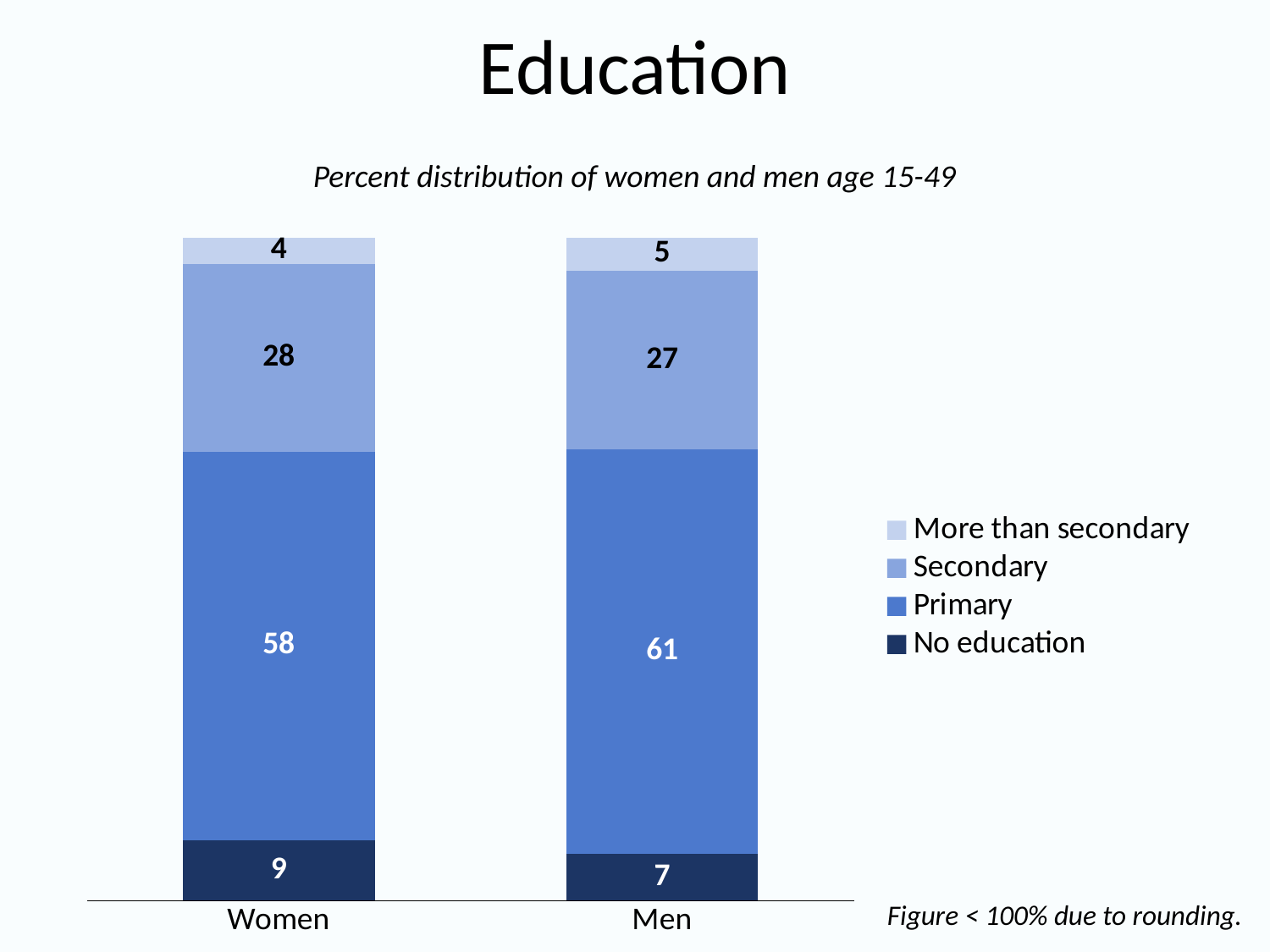

# Education
Percent distribution of women and men age 15-49

### Chart

| Category | No education | Primary | Secondary | More than secondary |
|---|---|---|---|---|
| Women | 9.0 | 58.0 | 28.0 | 4.0 |
| Men | 7.0 | 61.0 | 27.0 | 5.0 |
Figure < 100% due to rounding.